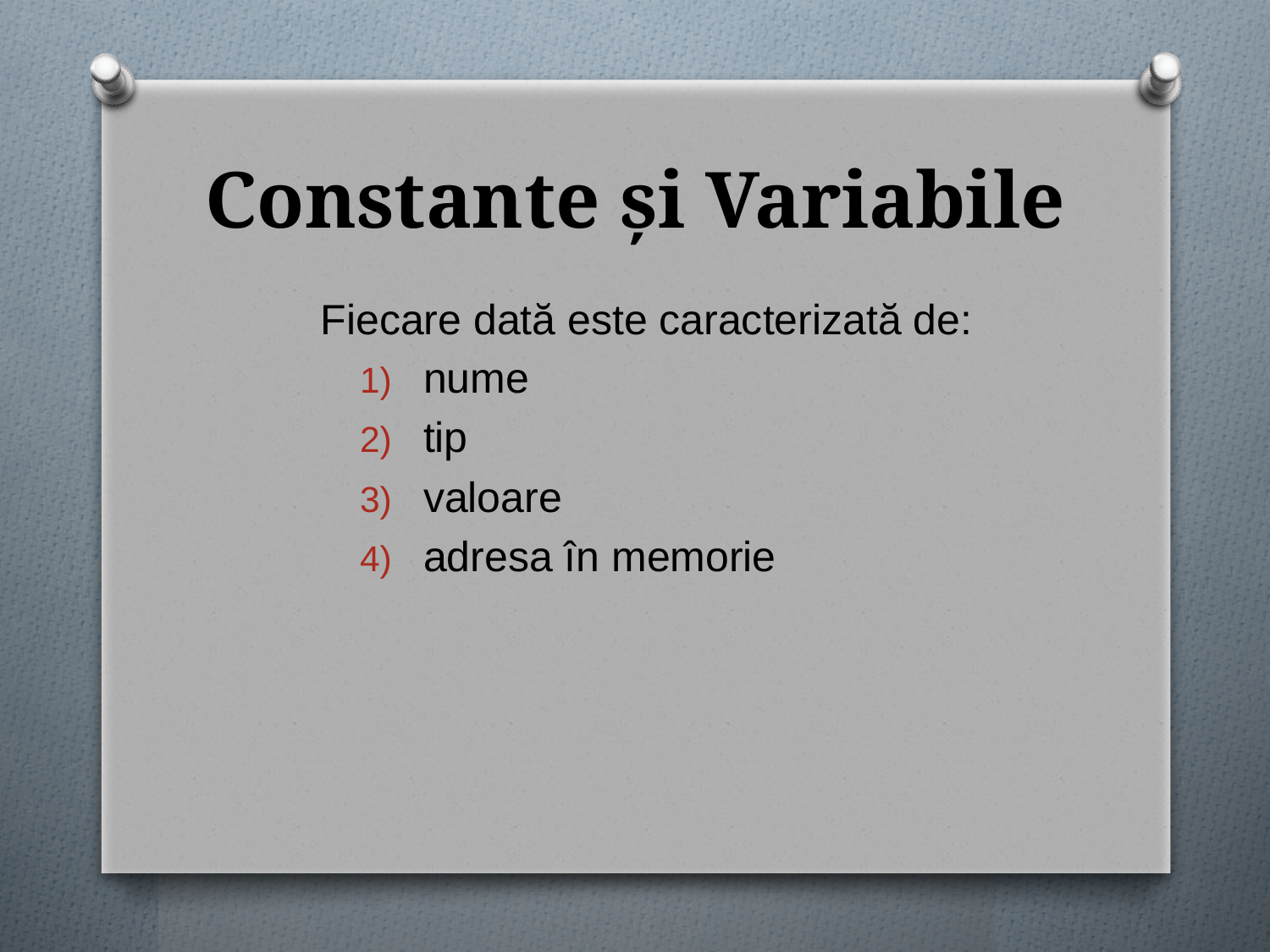

# Constante şi Variabile
 Fiecare dată este caracterizată de:
nume
tip
valoare
adresa în memorie